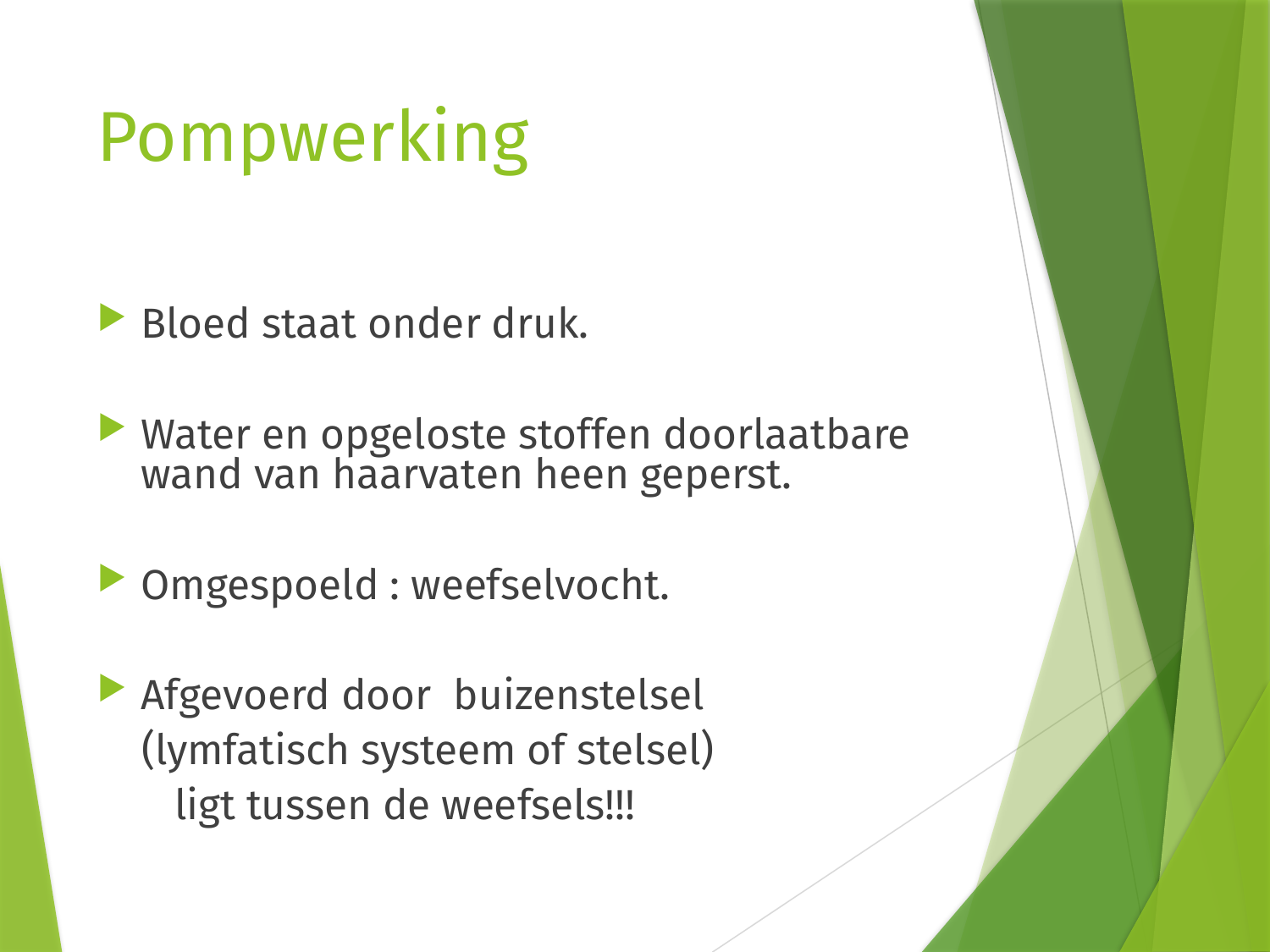

# Pompwerking
Bloed staat onder druk.

Water en opgeloste stoffen doorlaatbare wand van haarvaten heen geperst.

Omgespoeld : weefselvocht.

Afgevoerd door  buizenstelsel
    (lymfatisch systeem of stelsel)
       ligt tussen de weefsels!!!